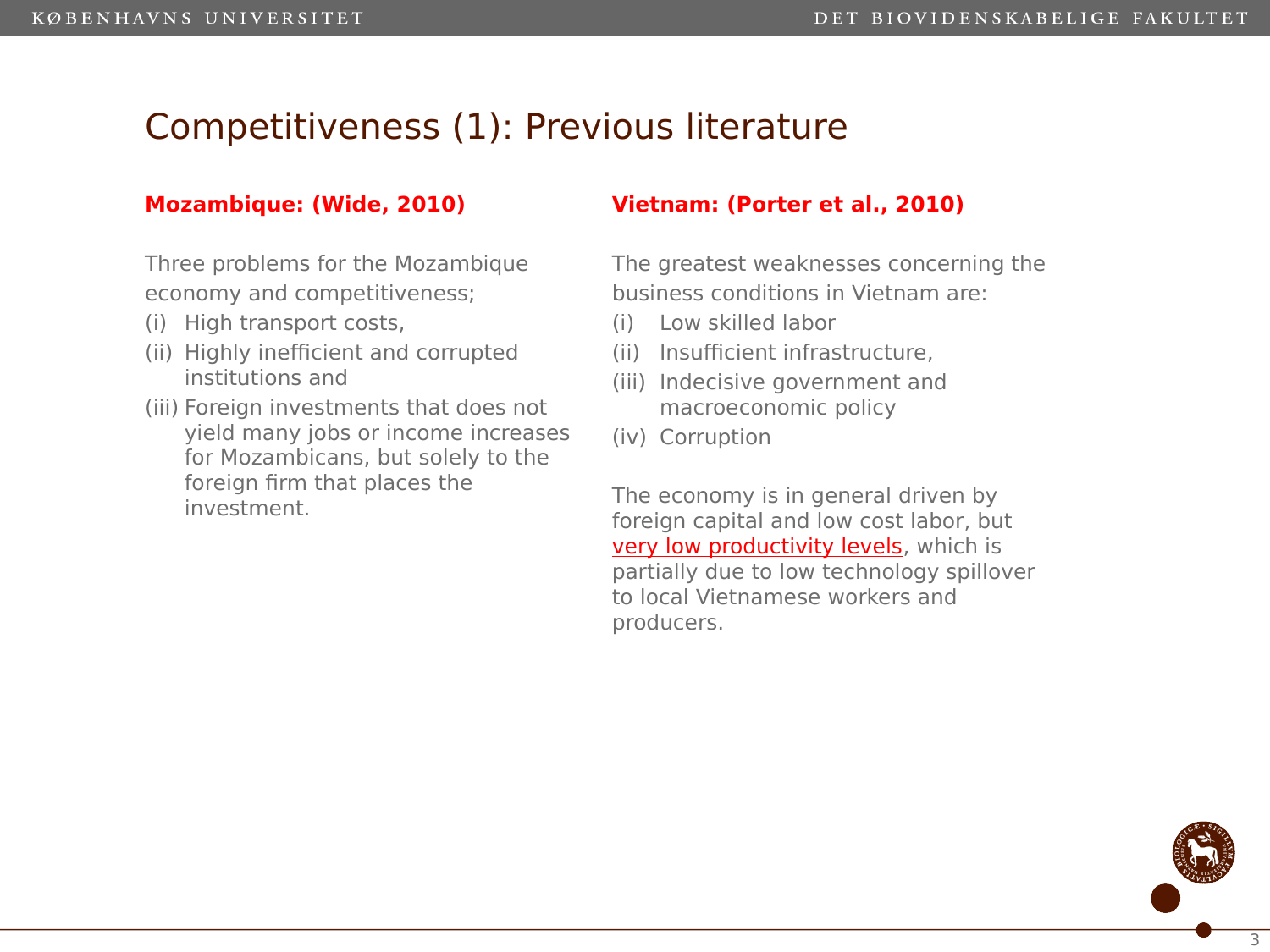

# Competitiveness (1): Previous literature
Mozambique: (Wide, 2010)

Three problems for the Mozambique
economy and competitiveness;
High transport costs,
Highly inefficient and corrupted institutions and
Foreign investments that does not yield many jobs or income increases for Mozambicans, but solely to the foreign firm that places the investment.

Vietnam: (Porter et al., 2010)

The greatest weaknesses concerning the
business conditions in Vietnam are:
Low skilled labor
Insufficient infrastructure,
Indecisive government and macroeconomic policy
Corruption

The economy is in general driven by foreign capital and low cost labor, but very low productivity levels, which is partially due to low technology spillover to local Vietnamese workers and producers.